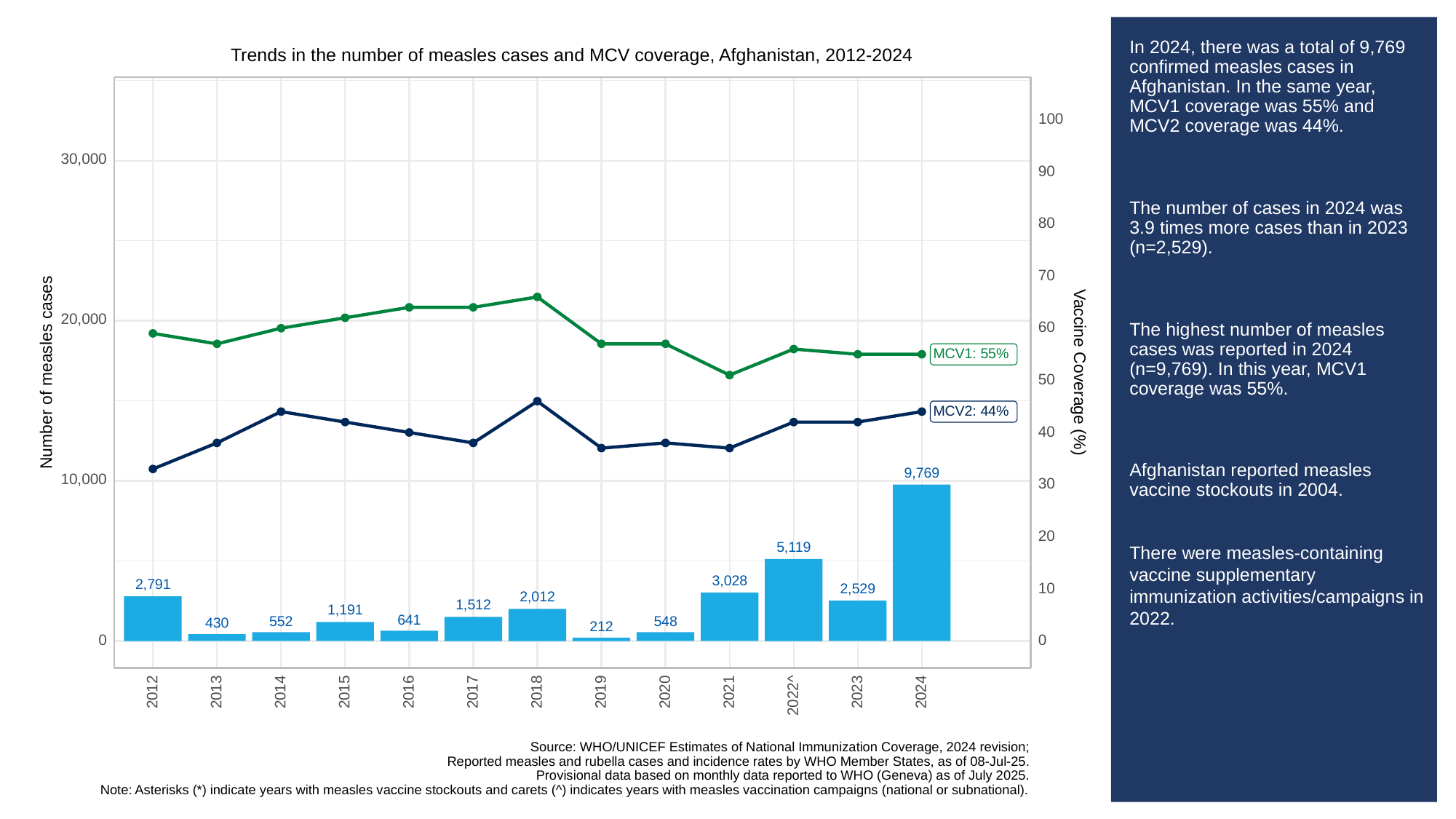

# In 2024, there was a total of 9,769 confirmed measles cases in Afghanistan. In the same year, MCV1 coverage was 55% and MCV2 coverage was 44%.

The number of cases in 2024 was 3.9 times more cases than in 2023 (n=2,529).

The highest number of measles cases was reported in 2024 (n=9,769). In this year, MCV1 coverage was 55%.

Afghanistan reported measles vaccine stockouts in 2004.

There were measles-containing vaccine supplementary immunization activities/campaigns in 2022.

Trends in the number of measles cases and MCV coverage, Afghanistan, 2012-2024

100
30,000

90
80

70

20,000

60

MCV1: 55%

Vaccine Coverage (%)
Number of measles cases

50

MCV2: 44%

40

9,769
10,000
30

20
5,119

3,028
2,791
2,529
10
2,012

1,512

1,191

641
552
548

430

212

0
0

2013
2023
2012
2014
2015
2016
2017
2018
2019
2020
2021
2024
2022^
Source: WHO/UNICEF Estimates of National Immunization Coverage, 2024 revision;
Reported measles and rubella cases and incidence rates by WHO Member States, as of 08-Jul-25.
Provisional data based on monthly data reported to WHO (Geneva) as of July 2025.
Note: Asterisks (*) indicate years with measles vaccine stockouts and carets (^) indicates years with measles vaccination campaigns (national or subnational).